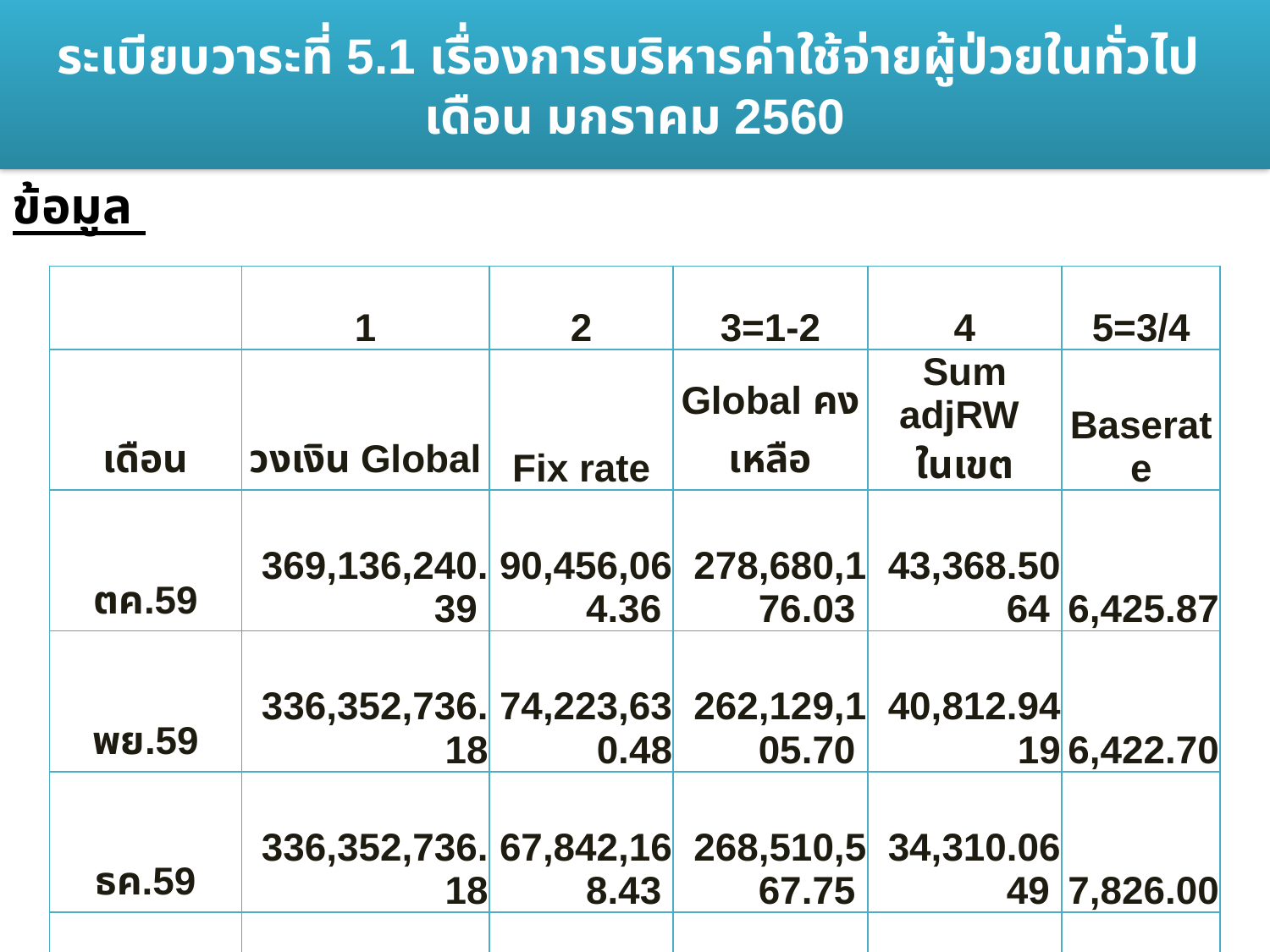

ระเบียบวาระที่ 5.1 เรื่องการบริหารค่าใช้จ่ายผู้ป่วยในทั่วไป
เดือน มกราคม 2560
ข้อมูล
|  | 1 | 2 | 3=1-2 | 4 | 5=3/4 |
| --- | --- | --- | --- | --- | --- |
| เดือน | วงเงิน Global | Fix rate | Global คงเหลือ | Sum adjRW ในเขต | Baserate |
| ตค.59 | 369,136,240.39 | 90,456,064.36 | 278,680,176.03 | 43,368.5064 | 6,425.87 |
| พย.59 | 336,352,736.18 | 74,223,630.48 | 262,129,105.70 | 40,812.9419 | 6,422.70 |
| ธค.59 | 336,352,736.18 | 67,842,168.43 | 268,510,567.75 | 34,310.0649 | 7,826.00 |
| มค.60 | 336,352,736.18 | 65,030,839.58 | 271,321,896.60 | 35,508.6895 | 7,641.00 |